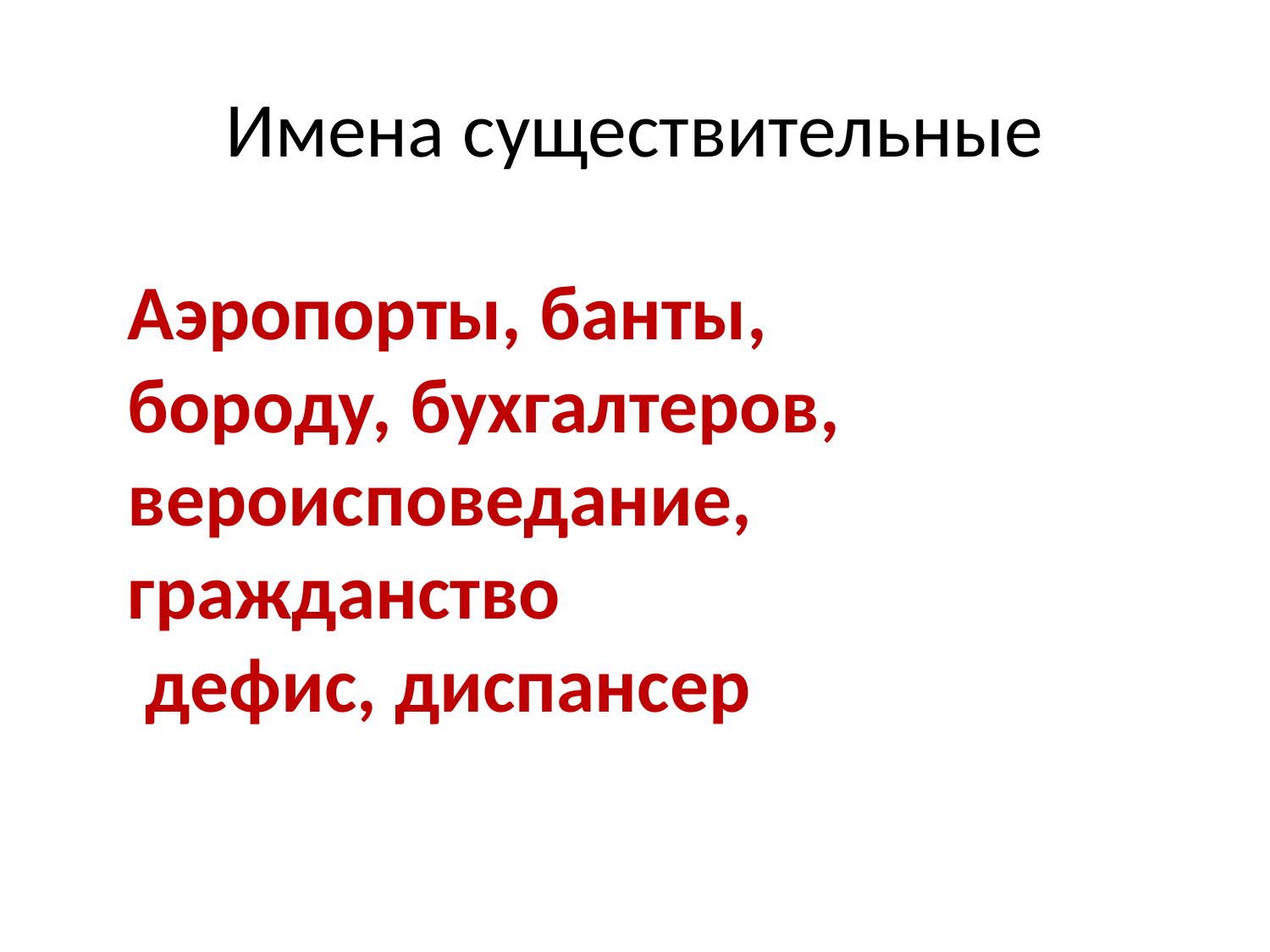

# Имена существительные
Аэропорты, банты, бороду, бухгалтеров, вероисповедание, гражданство
 дефис, диспансер